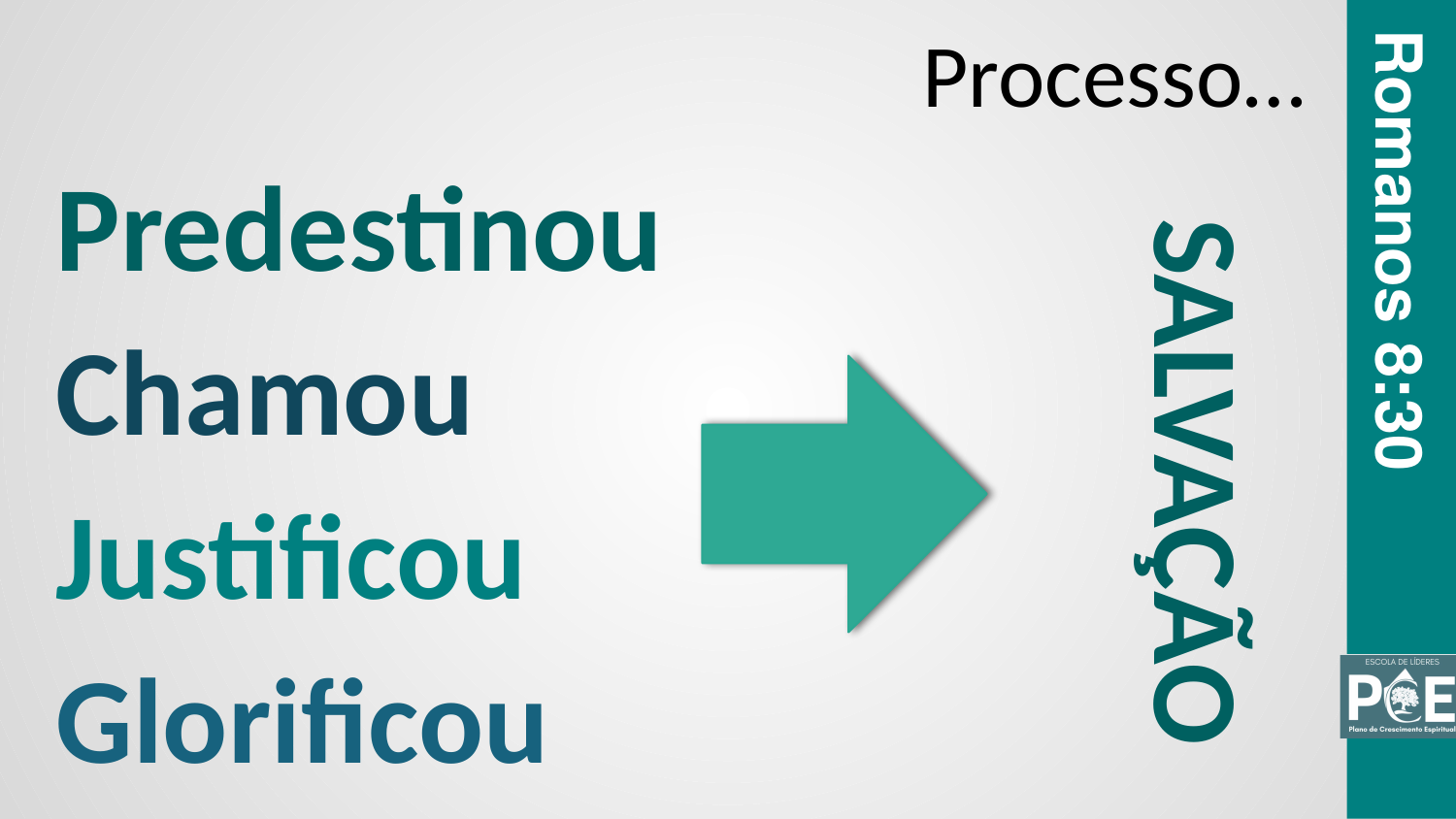

Processo…
Predestinou
Romanos 8:30
Chamou

SALVAÇÃO
Justificou
Glorificou